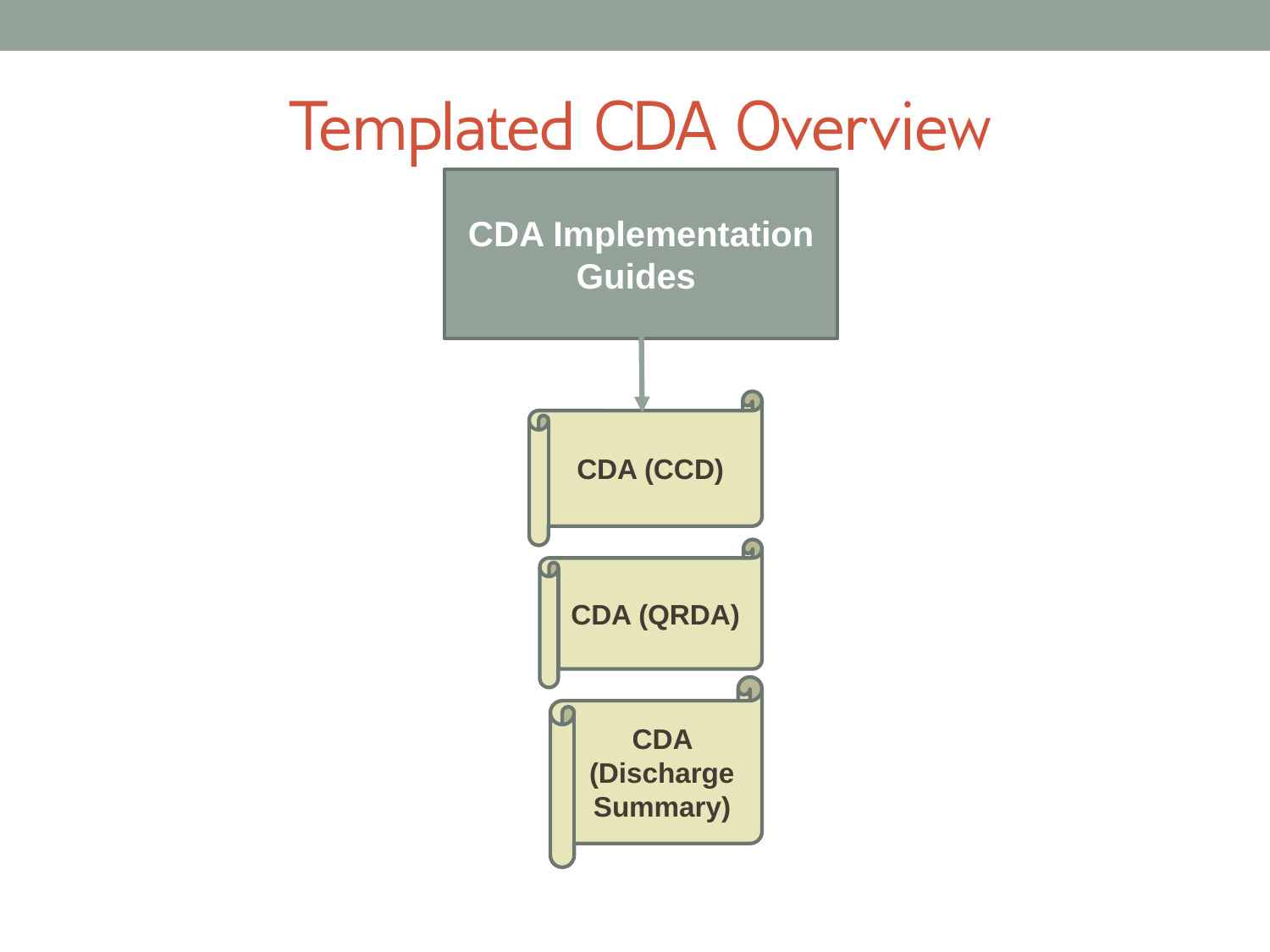

# Templated CDA Overview
CDA Implementation Guides
CDA (CCD)
CDA (QRDA)
CDA (Discharge Summary)